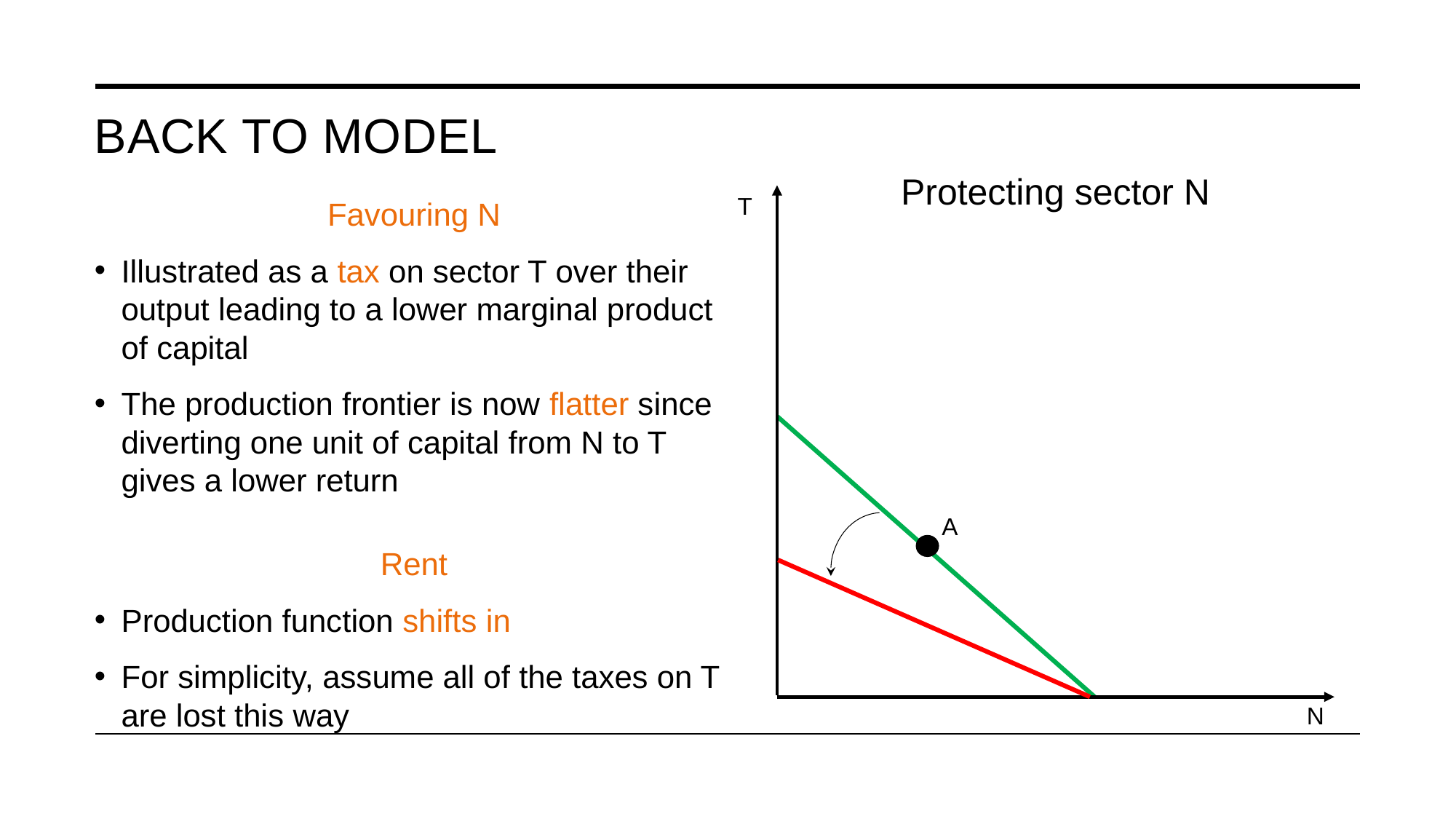

# Back to model
Protecting sector N
T
A

N
Favouring N
Illustrated as a tax on sector T over their output leading to a lower marginal product of capital
The production frontier is now flatter since diverting one unit of capital from N to T gives a lower return
Rent
Production function shifts in
For simplicity, assume all of the taxes on T are lost this way